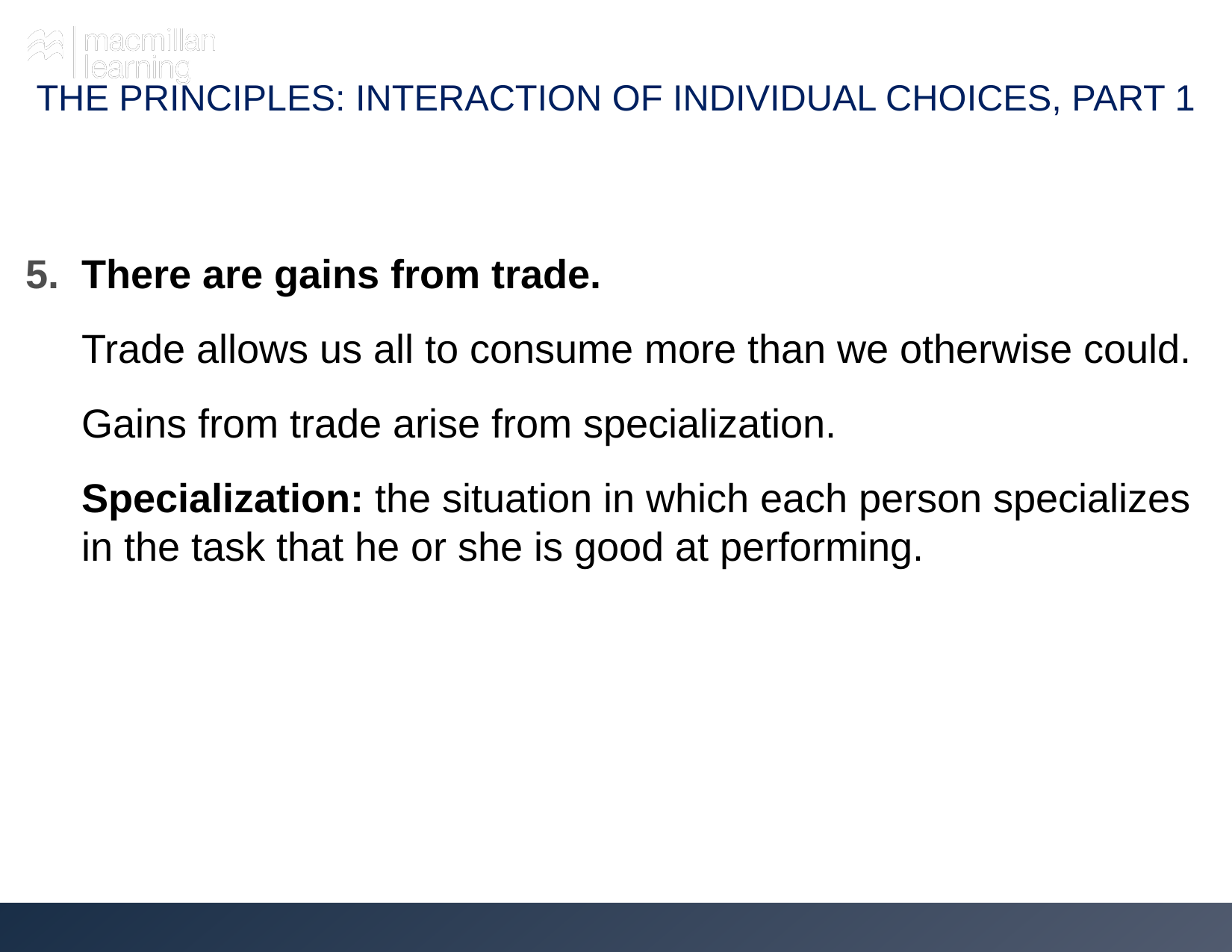

# THE PRINCIPLES: INTERACTION OF INDIVIDUAL CHOICES, PART 1
There are gains from trade.
Trade allows us all to consume more than we otherwise could.
Gains from trade arise from specialization.
Specialization: the situation in which each person specializes in the task that he or she is good at performing.